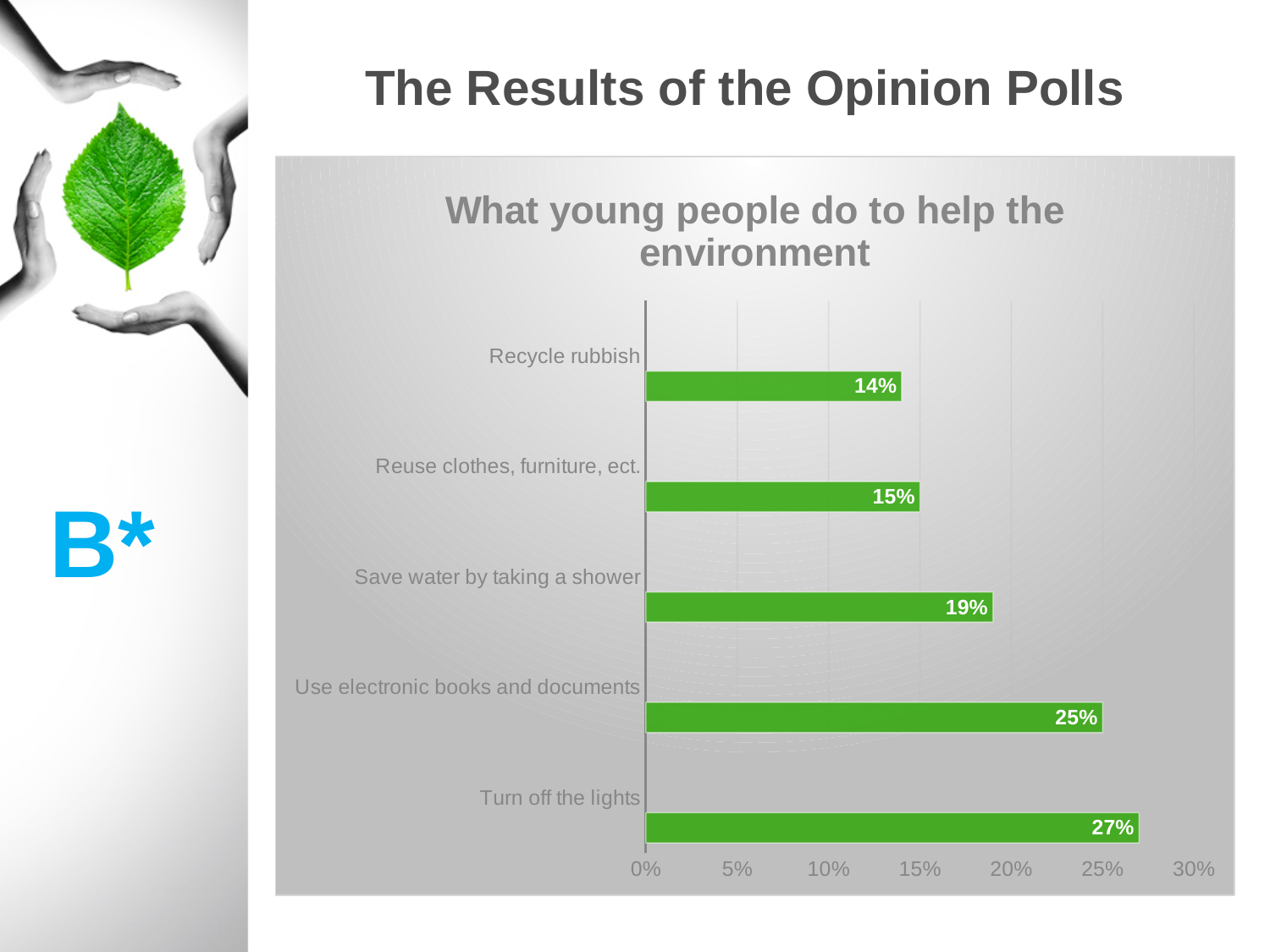

# The Results of the Opinion Polls

### Chart: What young people do to help the environment

| Category | Ряд 1 | Столбец1 | Столбец2 |
|---|---|---|---|
| Turn off the lights | 0.27 | None | None |
| Use electronic books and documents | 0.25 | None | None |
| Save water by taking a shower | 0.19 | None | None |
| Reuse clothes, furniture, ect. | 0.15 | None | None |
| Recycle rubbish | 0.14 | None | None |
B*